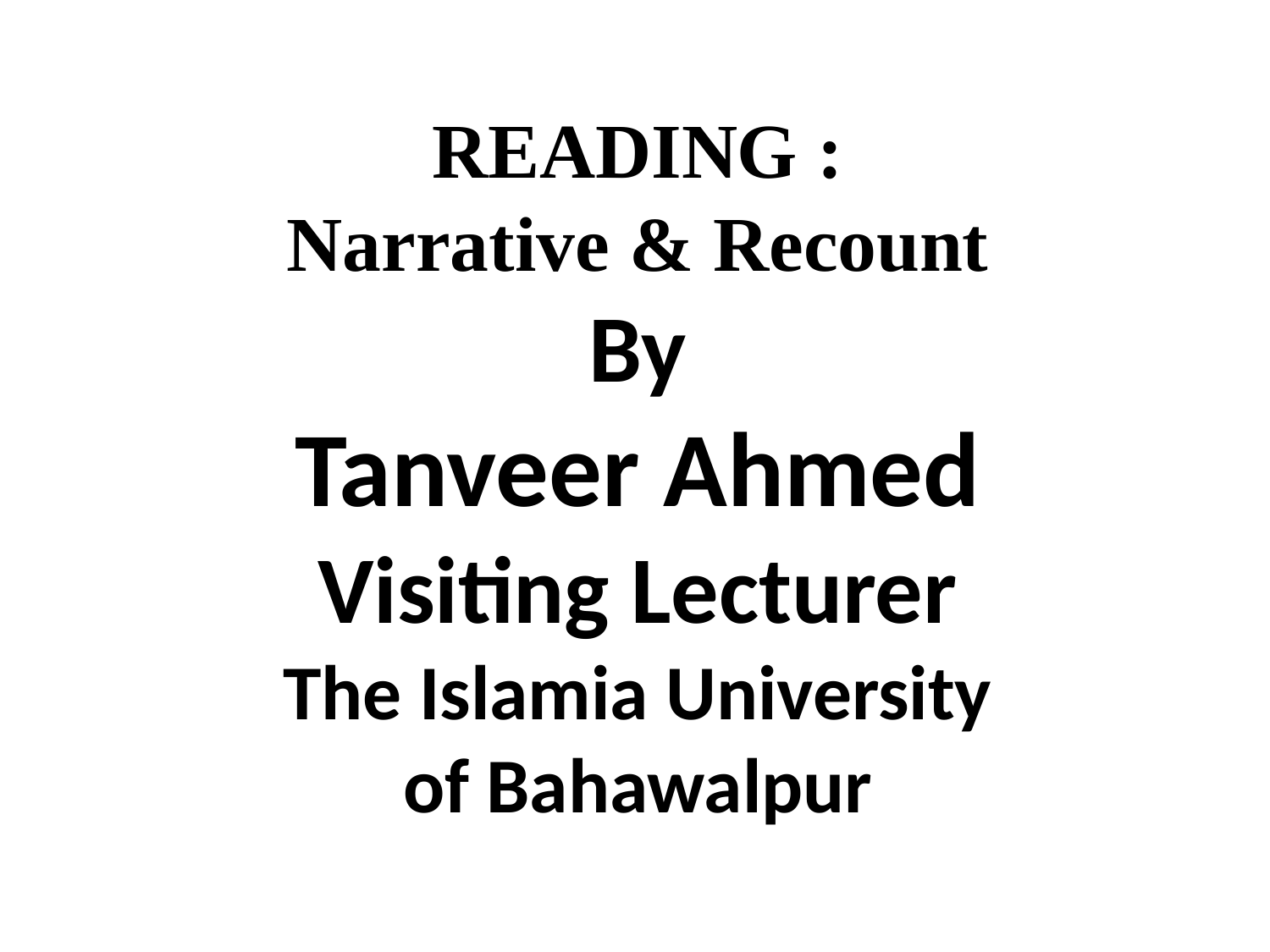

# READING : Narrative & Recount By Tanveer Ahmed Visiting Lecturer The Islamia University of Bahawalpur